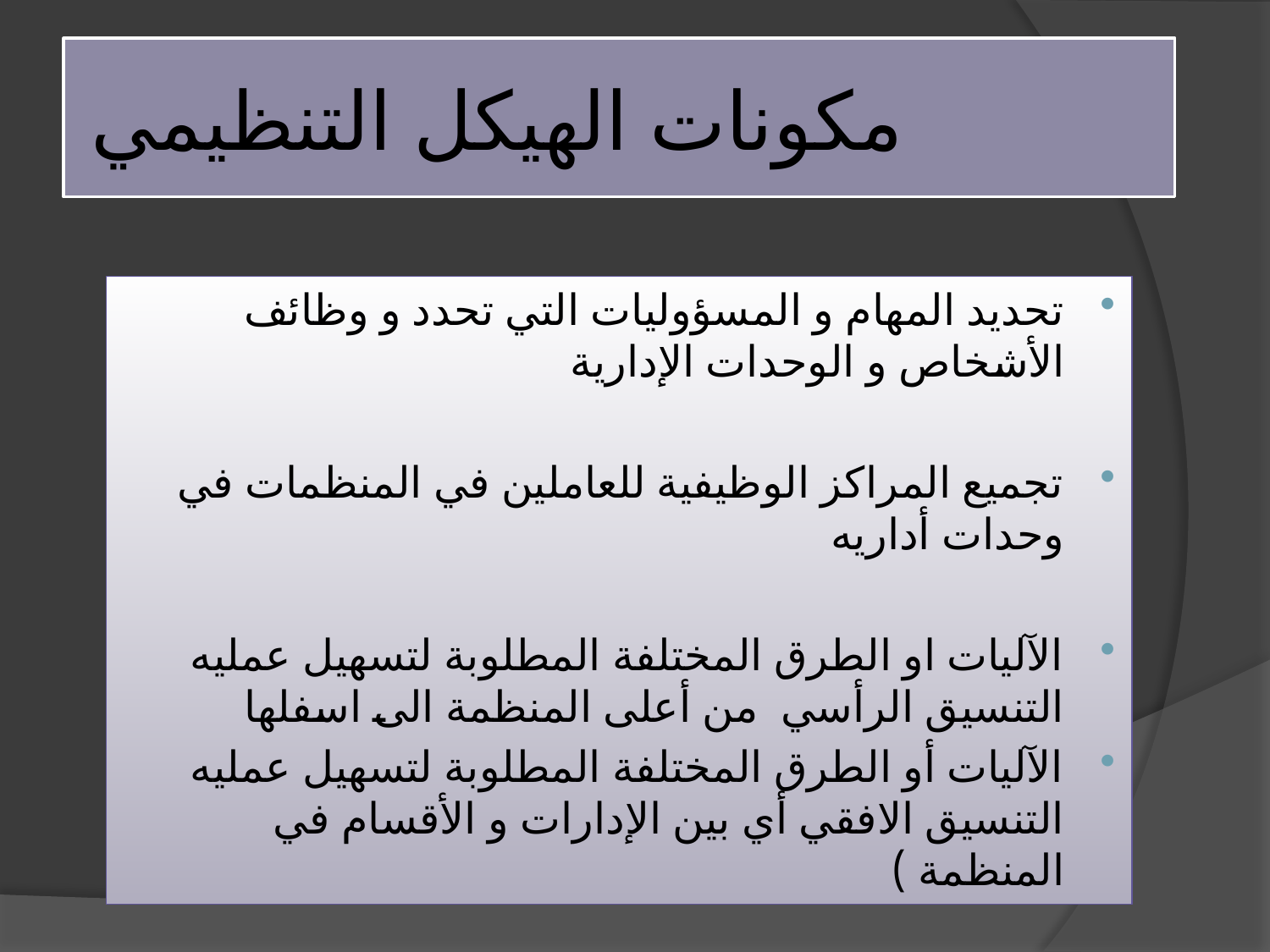

# مكونات الهيكل التنظيمي
تحديد المهام و المسؤوليات التي تحدد و وظائف الأشخاص و الوحدات الإدارية

تجميع المراكز الوظيفية للعاملين في المنظمات في وحدات أداريه

الآليات او الطرق المختلفة المطلوبة لتسهيل عمليه التنسيق الرأسي  من أعلى المنظمة الى اسفلها
الآليات أو الطرق المختلفة المطلوبة لتسهيل عمليه التنسيق الافقي أي بين الإدارات و الأقسام في المنظمة )